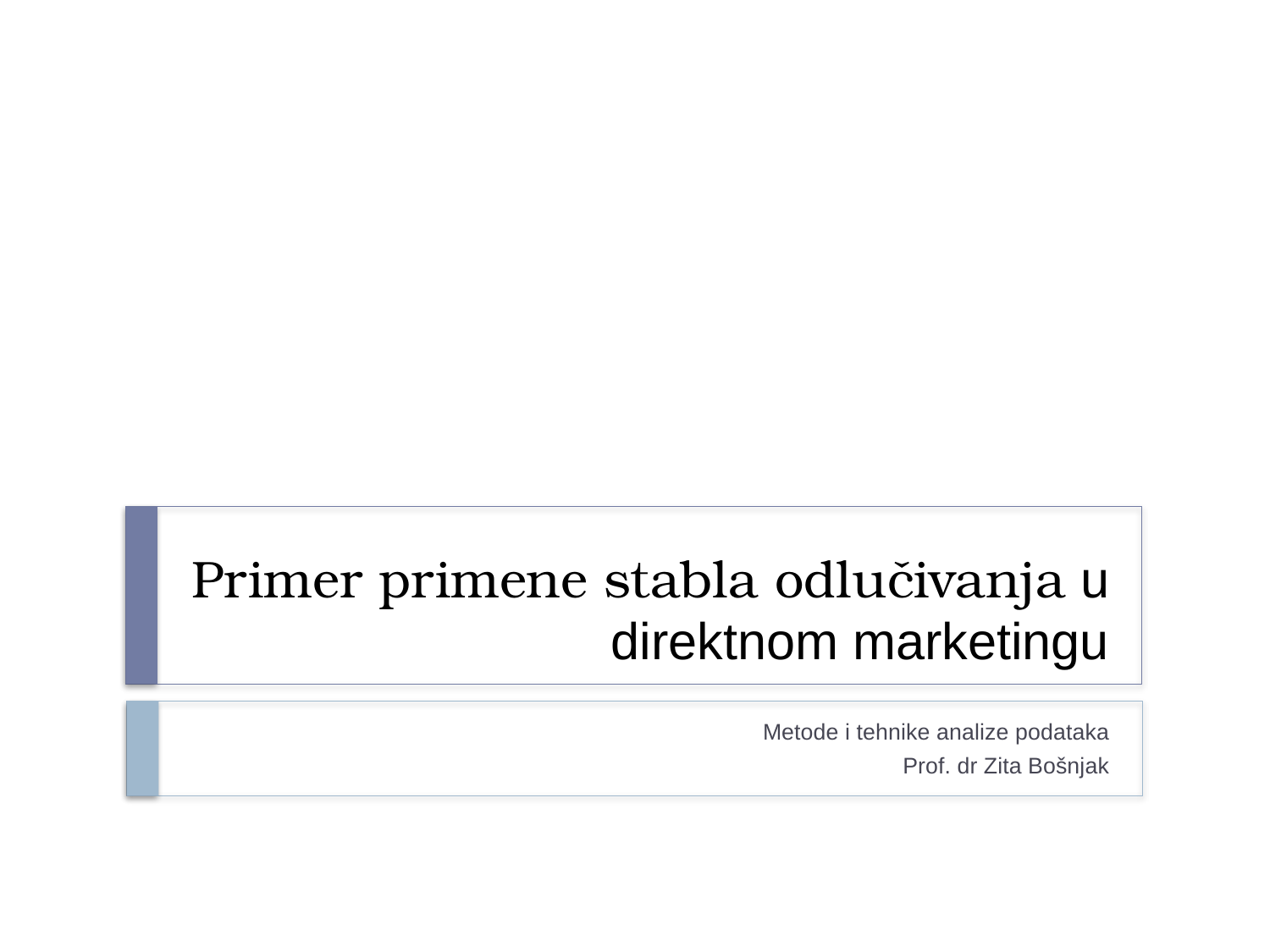

# Primer primene stabla odlučivanja u direktnom marketingu
Metode i tehnike analize podataka
Prof. dr Zita Bošnjak